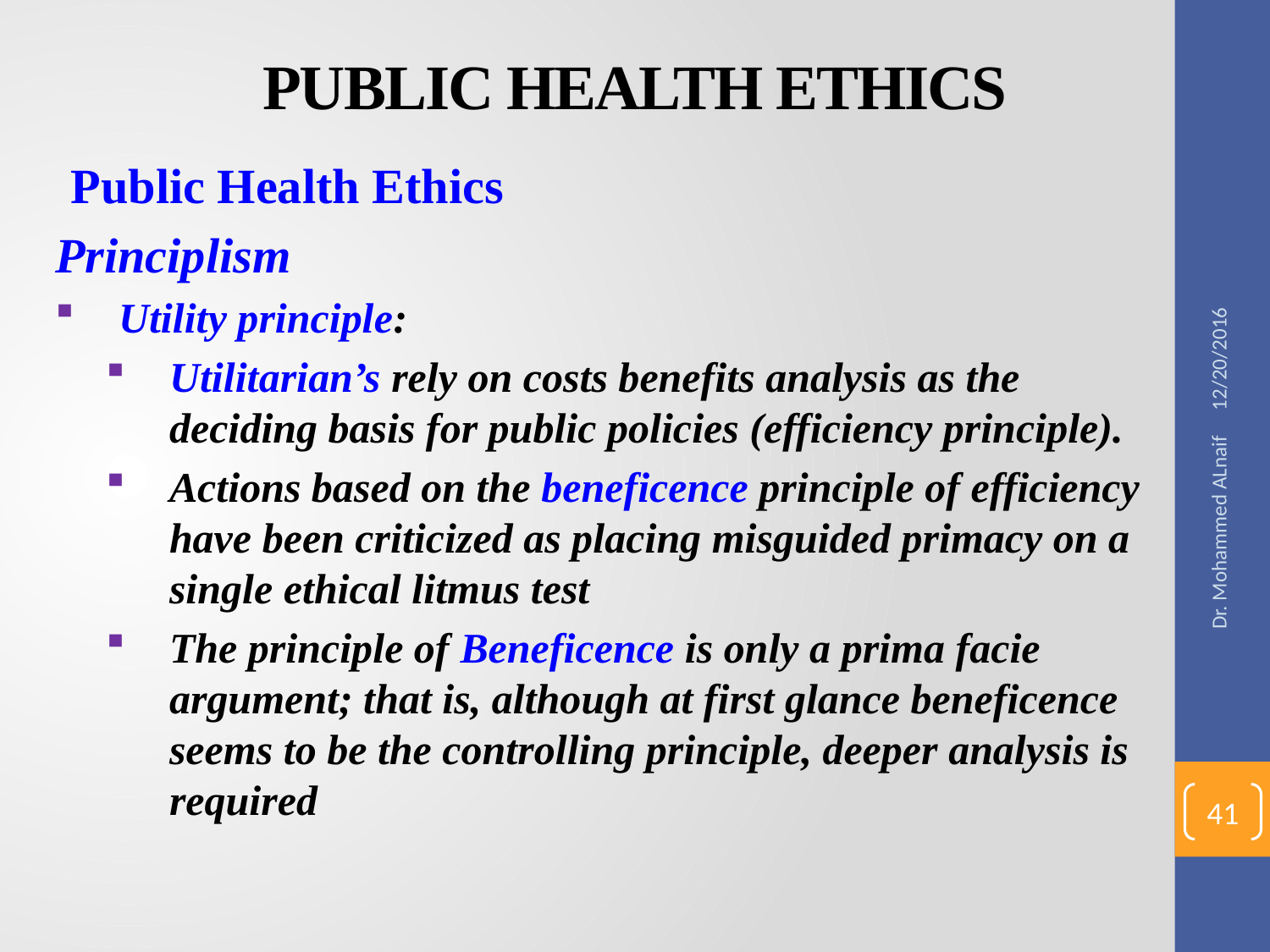

# PUBLIC HEALTH ETHICS
Public Health Ethics
Principlism
Utility principle:
Utilitarian’s rely on costs benefits analysis as the deciding basis for public policies (efficiency principle).
Actions based on the beneficence principle of efficiency have been criticized as placing misguided primacy on a single ethical litmus test
The principle of Beneficence is only a prima facie argument; that is, although at first glance beneficence seems to be the controlling principle, deeper analysis is required

12/20/2016
Dr. Mohammed ALnaif
41